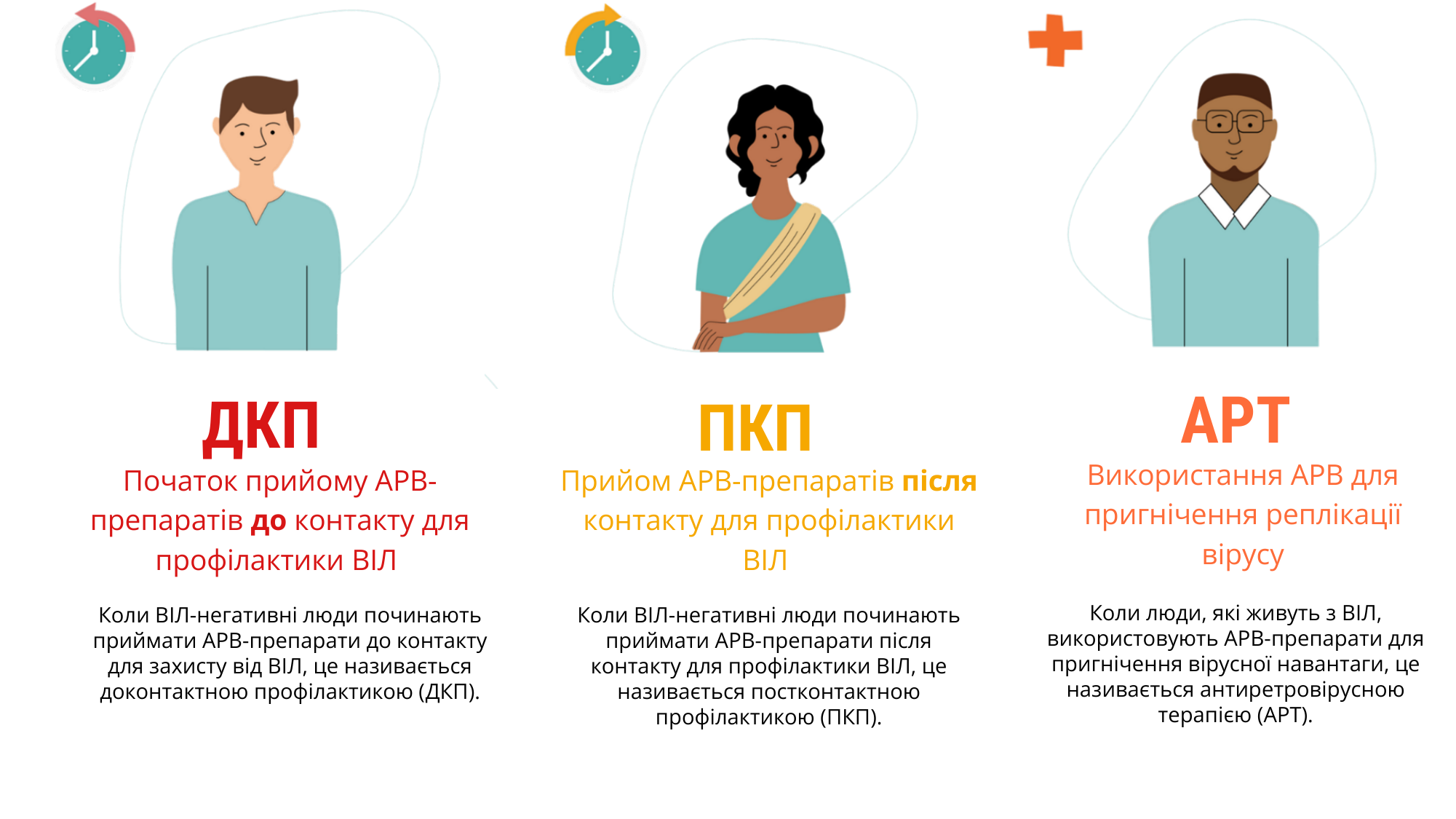

АРТ
ДКП
ПКП
Використання АРВ для пригнічення реплікації вірусу
Прийом АРВ-препаратів після контакту для профілактики ВІЛ
Початок прийому АРВ-препаратів до контакту для профілактики ВІЛ
Коли люди, які живуть з ВІЛ, використовують АРВ-препарати для пригнічення вірусної навантаги, це називається антиретровірусною терапією (АРТ).

Коли ВІЛ-негативні люди починають приймати АРВ-препарати до контакту для захисту від ВІЛ, це називається доконтактною профілактикою (ДКП).
Коли ВІЛ-негативні люди починають приймати АРВ-препарати після контакту для профілактики ВІЛ, це називається постконтактною профілактикою (ПКП).